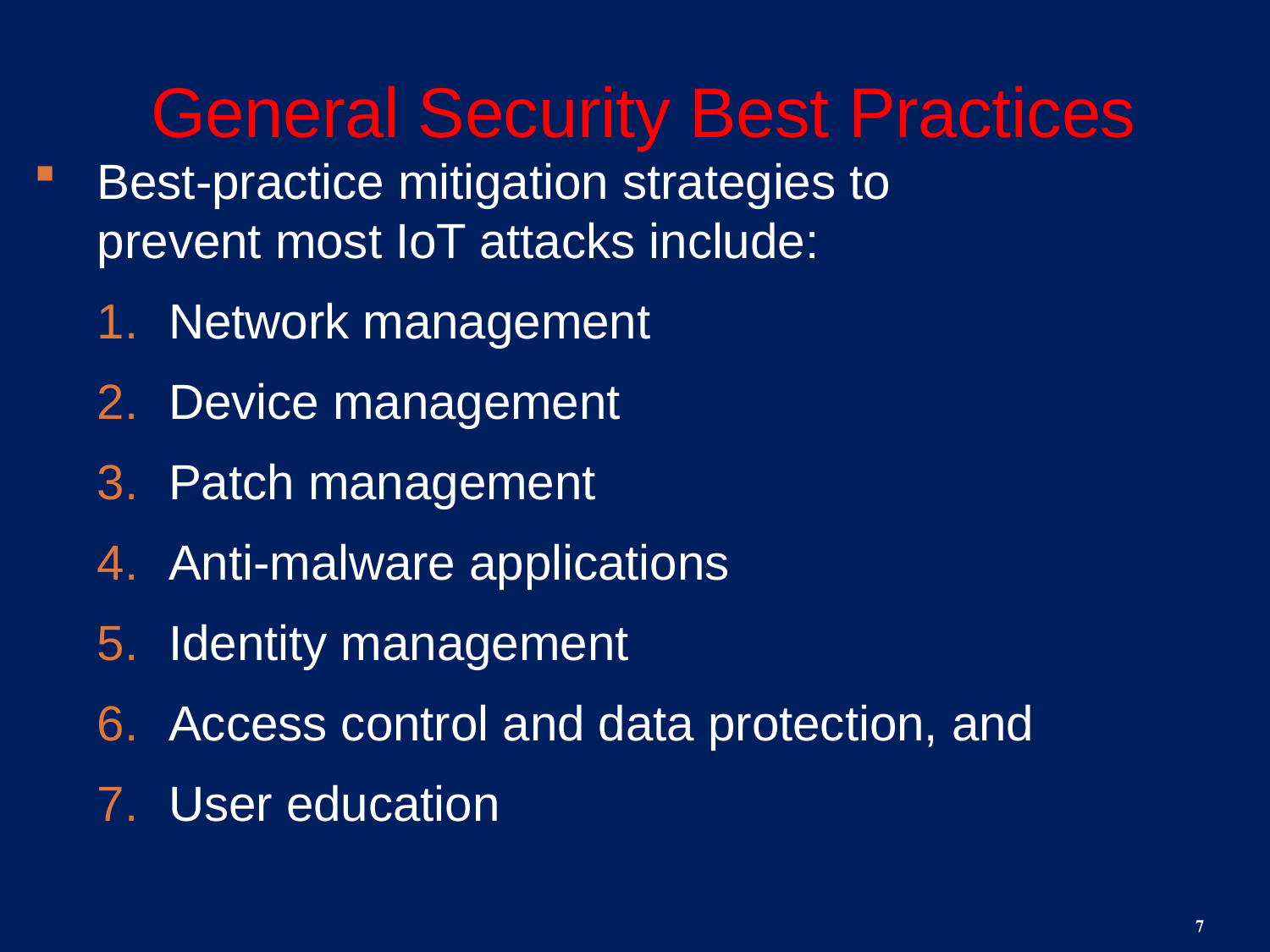

# General Security Best Practices
Best-practice mitigation strategies to prevent most IoT attacks include:
Network management
Device management
Patch management
Anti-malware applications
Identity management
Access control and data protection, and
User education